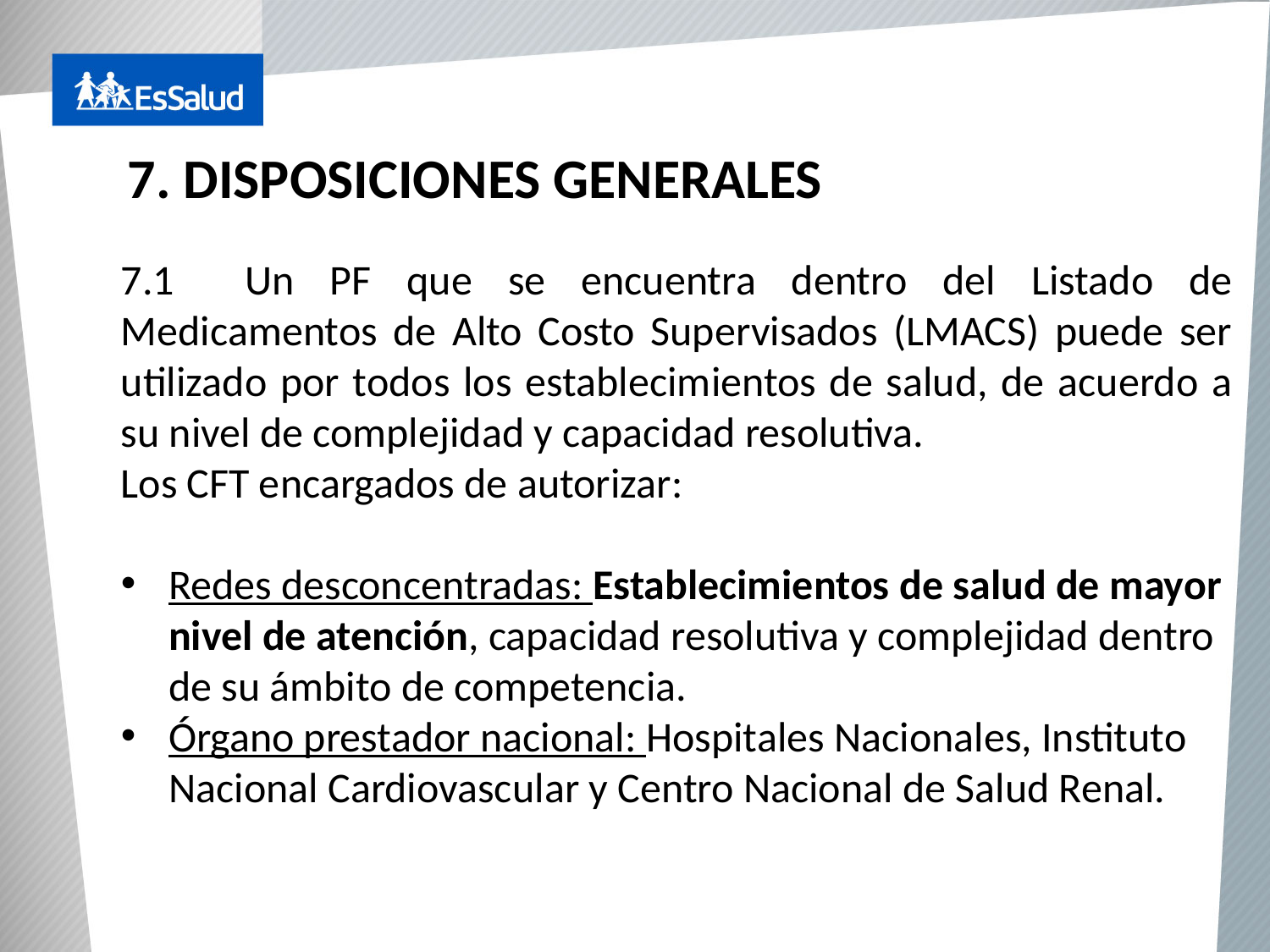

# 7. DISPOSICIONES GENERALES
7.1  Un PF que se encuentra dentro del Listado de Medicamentos de Alto Costo Supervisados (LMACS) puede ser utilizado por todos los establecimientos de salud, de acuerdo a su nivel de complejidad y capacidad resolutiva.
Los CFT encargados de autorizar:

Redes desconcentradas: Establecimientos de salud de mayor nivel de atención, capacidad resolutiva y complejidad dentro de su ámbito de competencia.
Órgano prestador nacional: Hospitales Nacionales, Instituto Nacional Cardiovascular y Centro Nacional de Salud Renal.